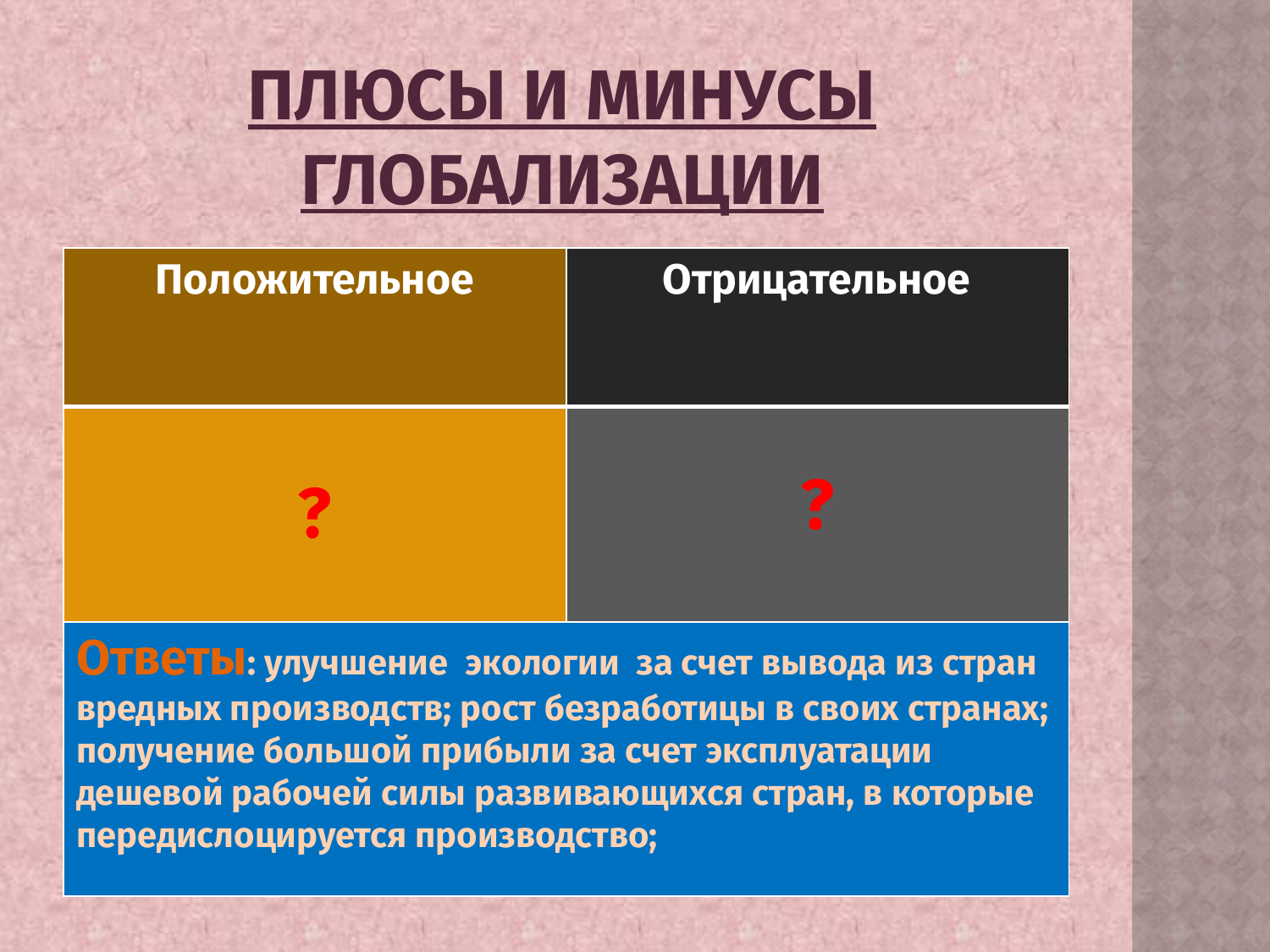

# Плюсы и минусы глобализации
| Положительное | Отрицательное |
| --- | --- |
| ? | ? |
| Ответы: улучшение экологии за счет вывода из стран вредных производств; рост безработицы в своих странах; получение большой прибыли за счет эксплуатации дешевой рабочей силы развивающихся стран, в которые передислоцируется производство; |  |